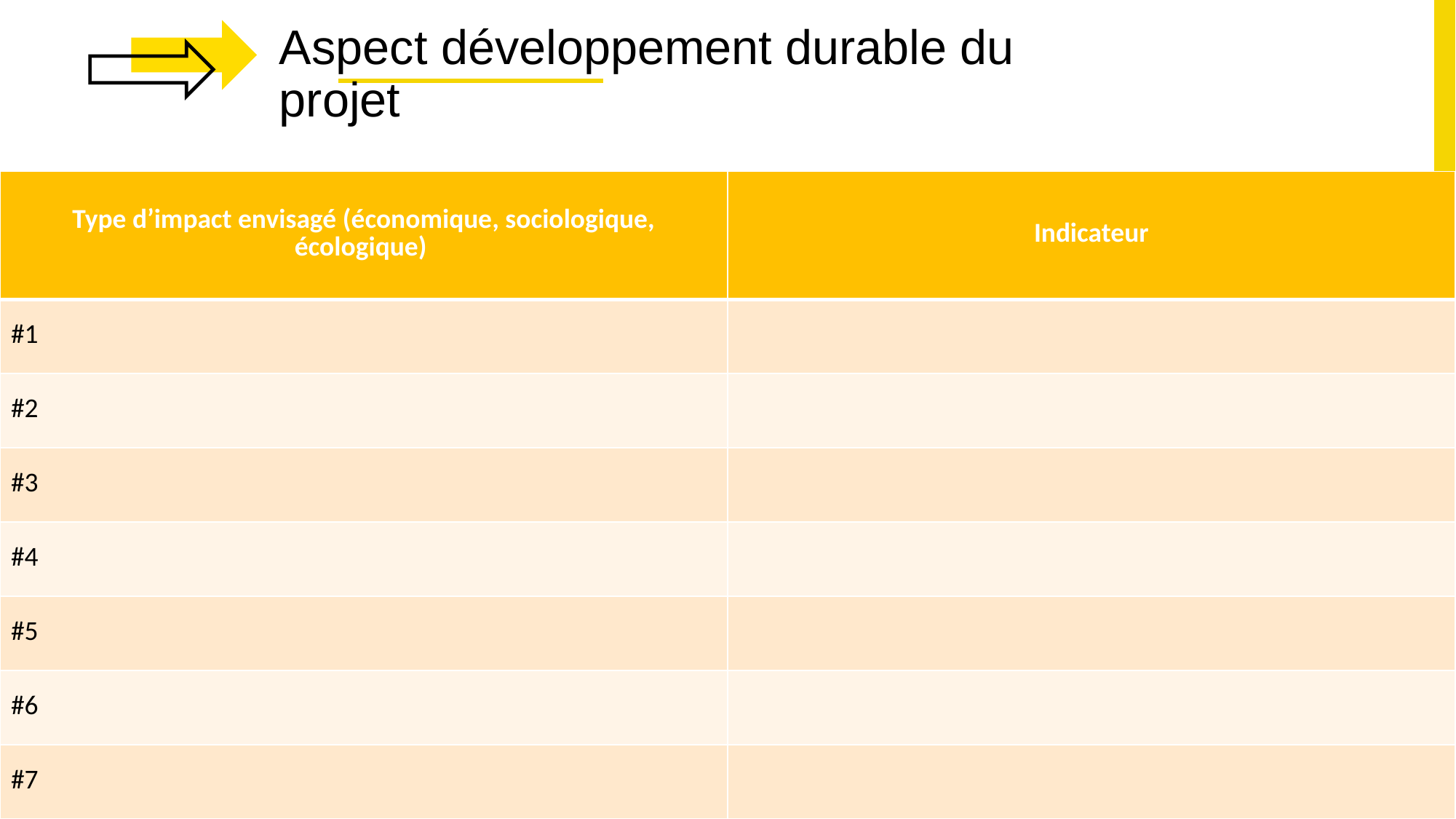

# Aspect développement durable du projet
| Type d’impact envisagé (économique, sociologique, écologique) | Indicateur |
| --- | --- |
| #1 |  |
| #2 |  |
| #3 |  |
| #4 |  |
| #5 |  |
| #6 |  |
| #7 |  |

13